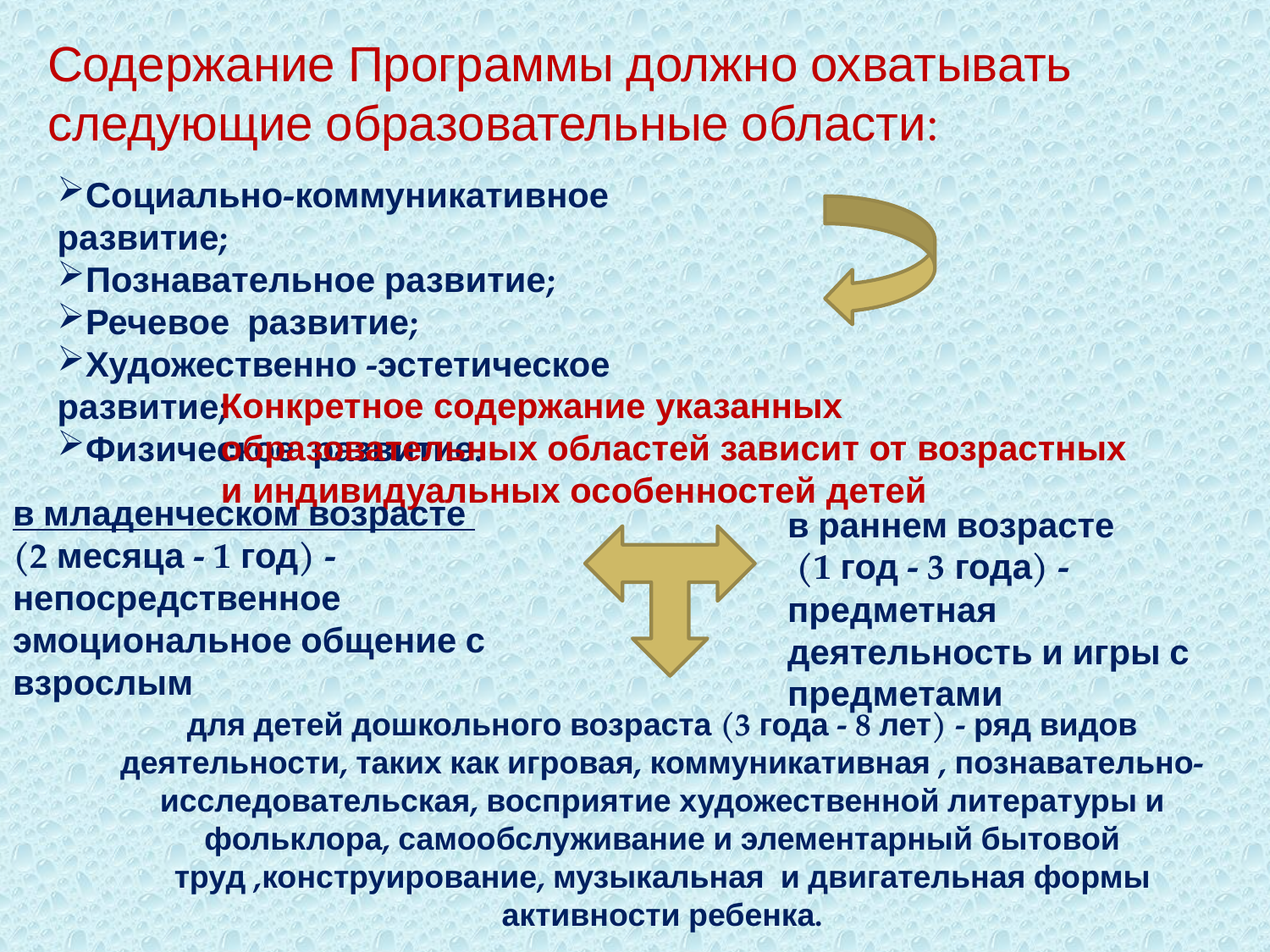

Содержание Программы должно охватывать следующие образовательные области:
Социально-коммуникативное развитие;
Познавательное развитие;
Речевое  развитие;
Художественно -эстетическое развитие;
Физическое  развитие.

Конкретное содержание указанных образовательных областей зависит от возрастных и индивидуальных особенностей детей
в раннем возрасте
 (1 год - 3 года) - предметная деятельность и игры с предметами
в младенческом возрасте
(2 месяца - 1 год) - непосредственное эмоциональное общение с взрослым

для детей дошкольного возраста (3 года - 8 лет) - ряд видов деятельности, таких как игровая, коммуникативная , познавательно-исследовательская, восприятие художественной литературы и фольклора, самообслуживание и элементарный бытовой труд ,конструирование, музыкальная  и двигательная формы активности ребенка.